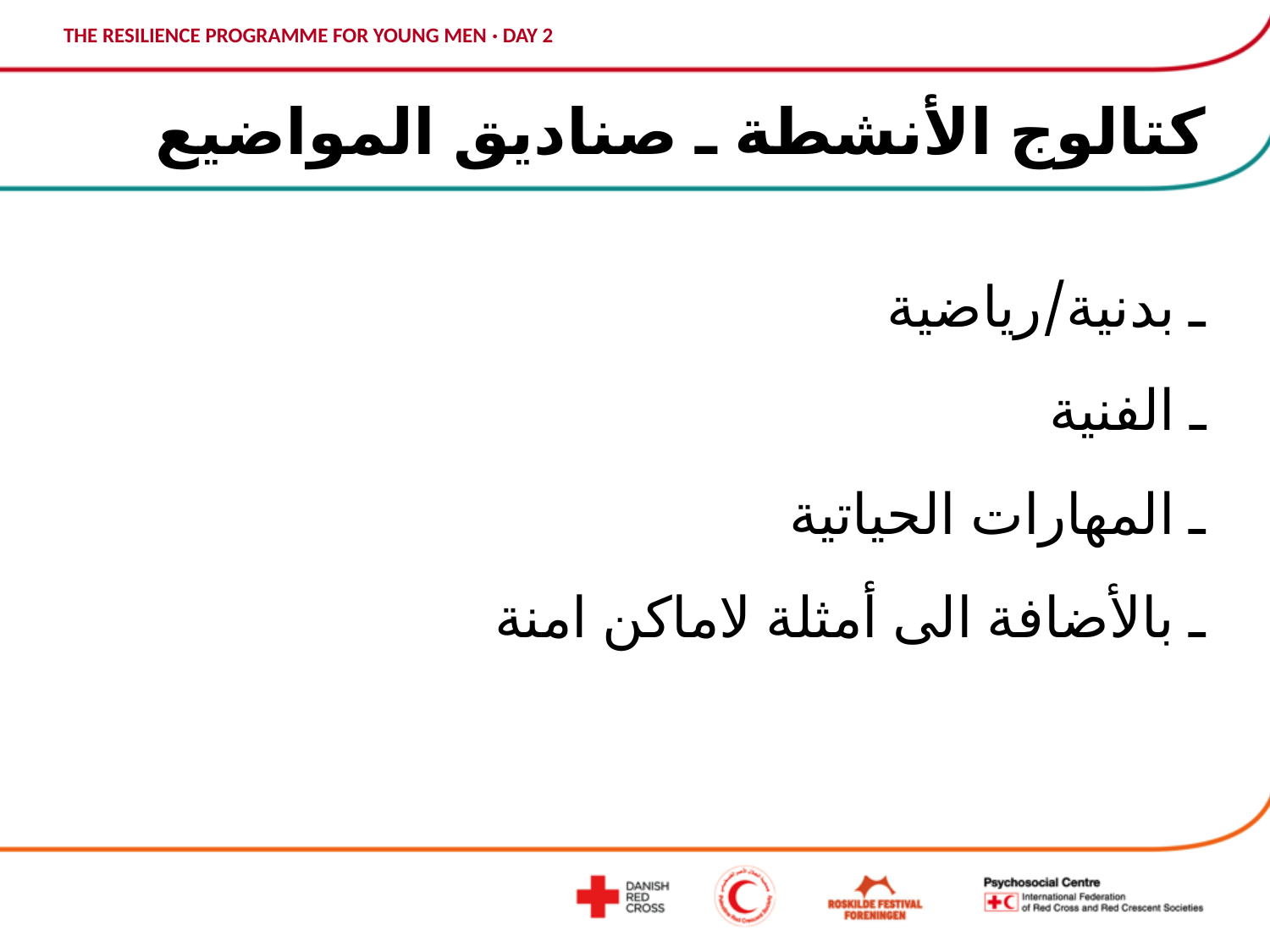

# كتالوج الأنشطة ـ صناديق المواضيع
ـ بدنية/رياضية
ـ الفنية
ـ المهارات الحياتية
ـ بالأضافة الى أمثلة لاماكن امنة